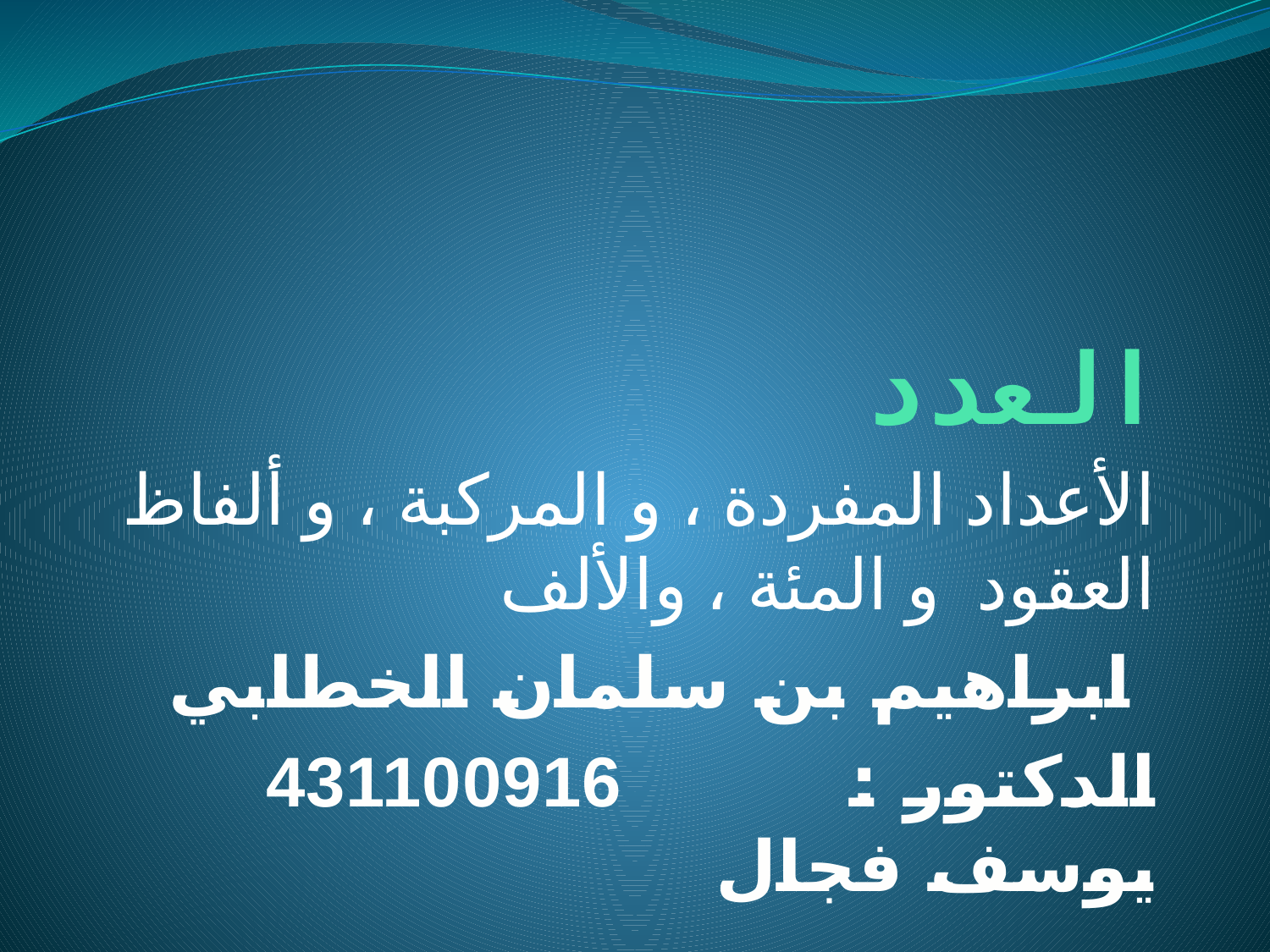

# العدد
الأعداد المفردة ، و المركبة ، و ألفاظ العقود  و المئة ، والألف
ابراهيم بن سلمان الخطابي
431100916           الدكتور : يوسف فجال